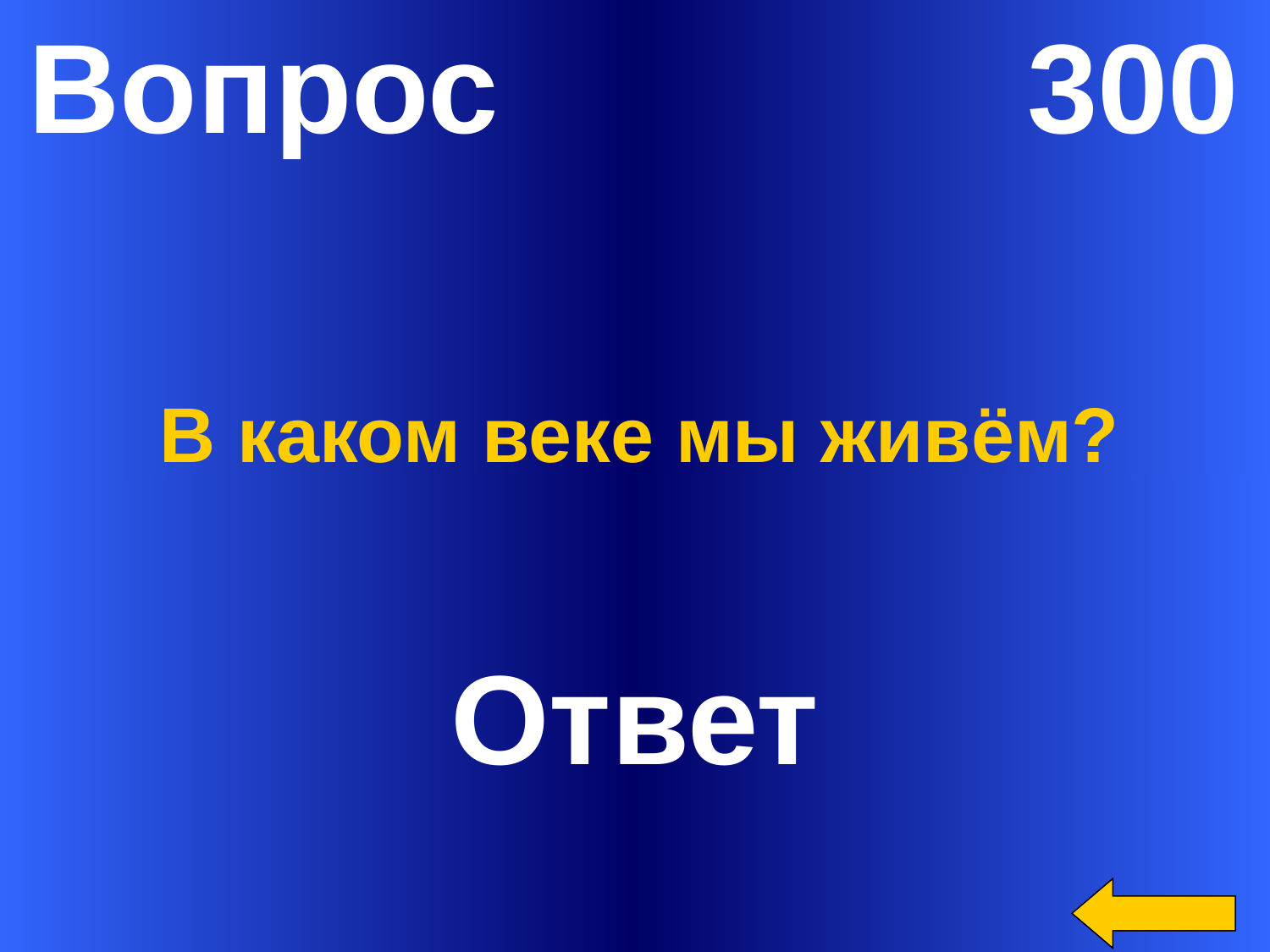

Вопрос               300
В каком веке мы живём?
Ответ